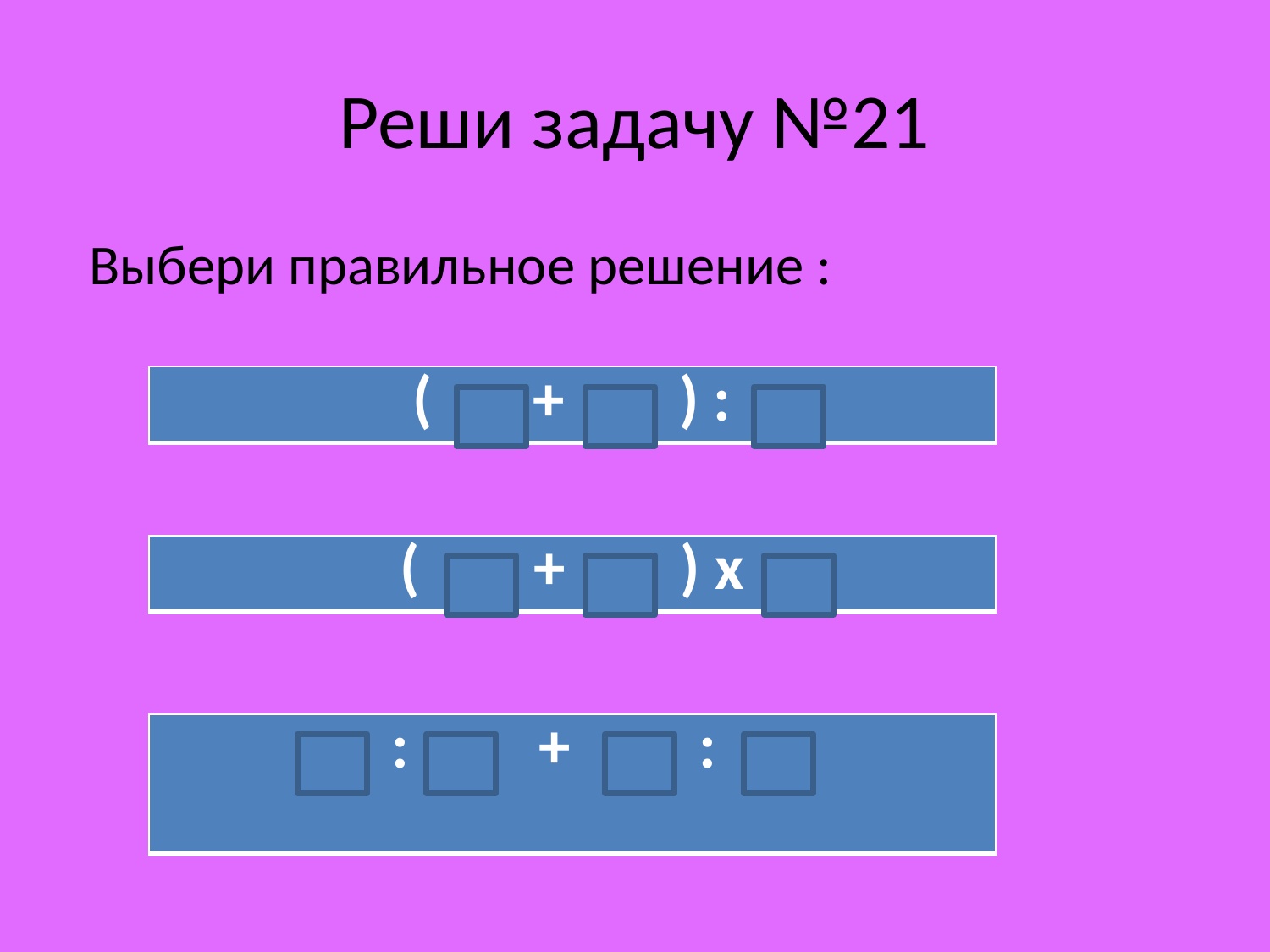

# Реши задачу №21
 Выбери правильное решение :

| ( + ) : |
| --- |

| ( + ) х |
| --- |

| : + : |
| --- |